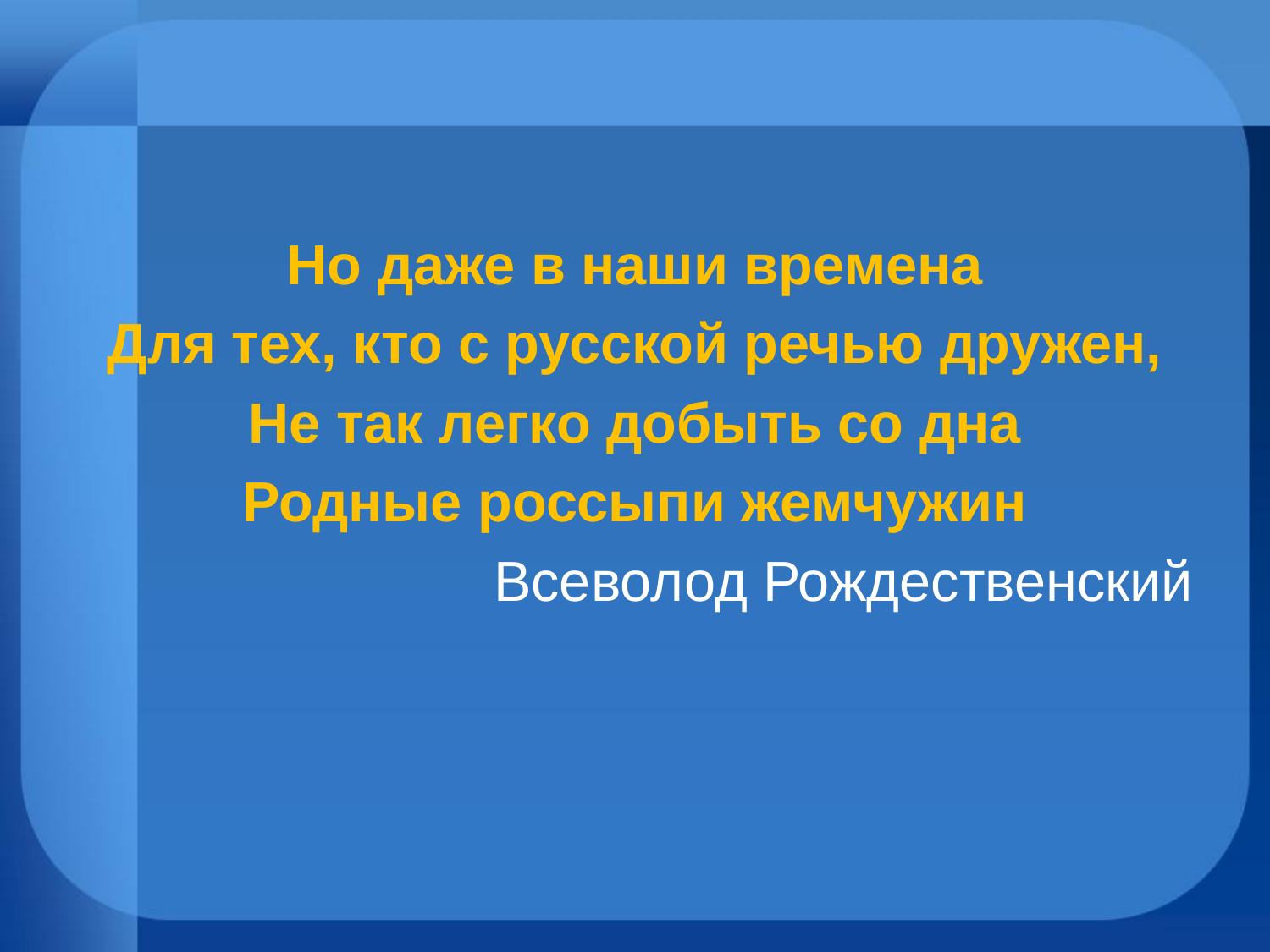

#
Но даже в наши времена
Для тех, кто с русской речью дружен,
Не так легко добыть со дна
Родные россыпи жемчужин
Всеволод Рождественский